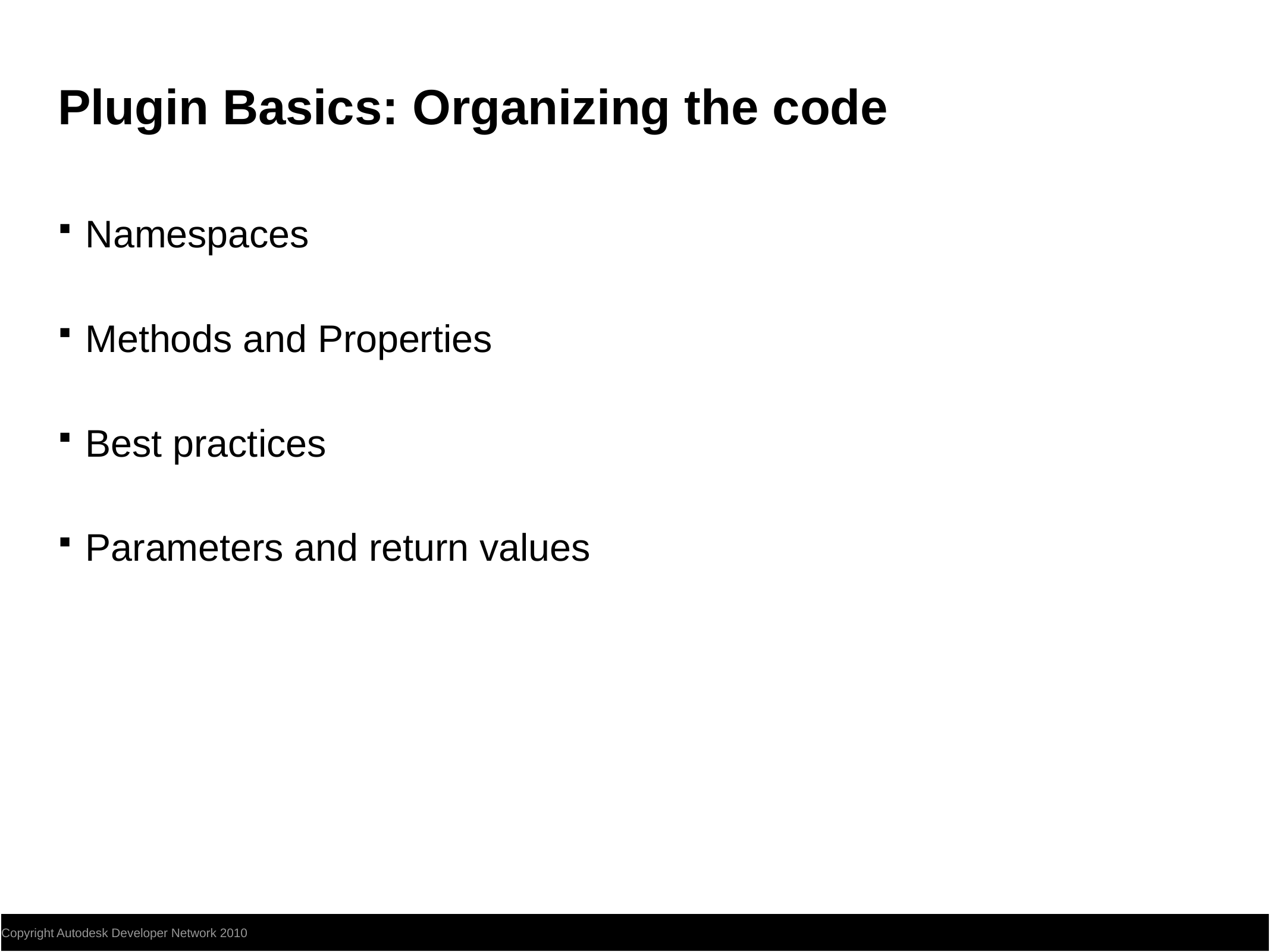

# Plugin Basics: Organizing the code
Namespaces

Methods and Properties

Best practices

Parameters and return values